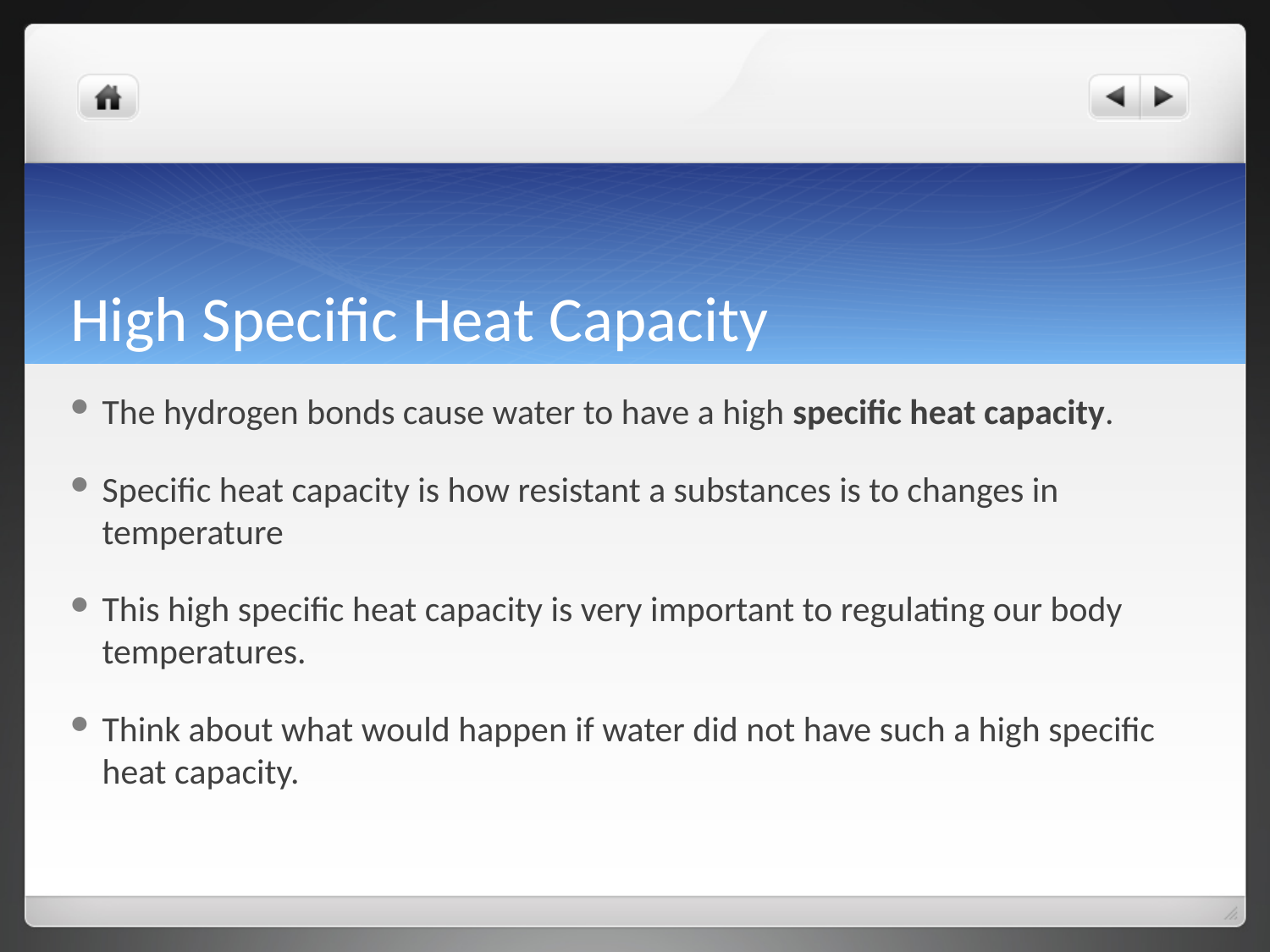

# High Specific Heat Capacity
The hydrogen bonds cause water to have a high specific heat capacity.
Specific heat capacity is how resistant a substances is to changes in temperature
This high specific heat capacity is very important to regulating our body temperatures.
Think about what would happen if water did not have such a high specific heat capacity.